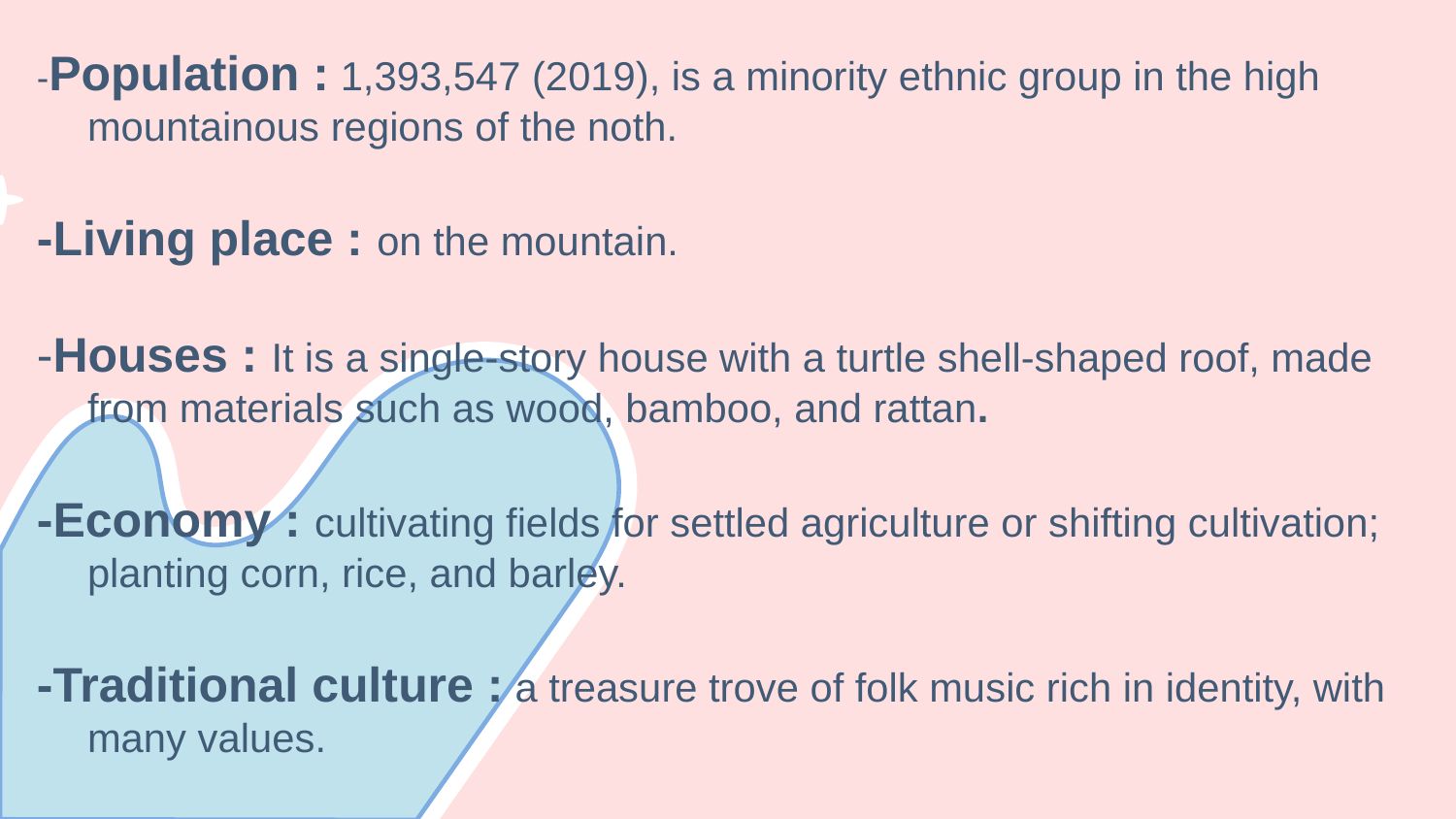

-Population : 1,393,547 (2019), is a minority ethnic group in the high mountainous regions of the noth.

-Living place : on the mountain.

-Houses : It is a single-story house with a turtle shell-shaped roof, made from materials such as wood, bamboo, and rattan.

-Economy : cultivating fields for settled agriculture or shifting cultivation; planting corn, rice, and barley.

-Traditional culture : a treasure trove of folk music rich in identity, with many values.